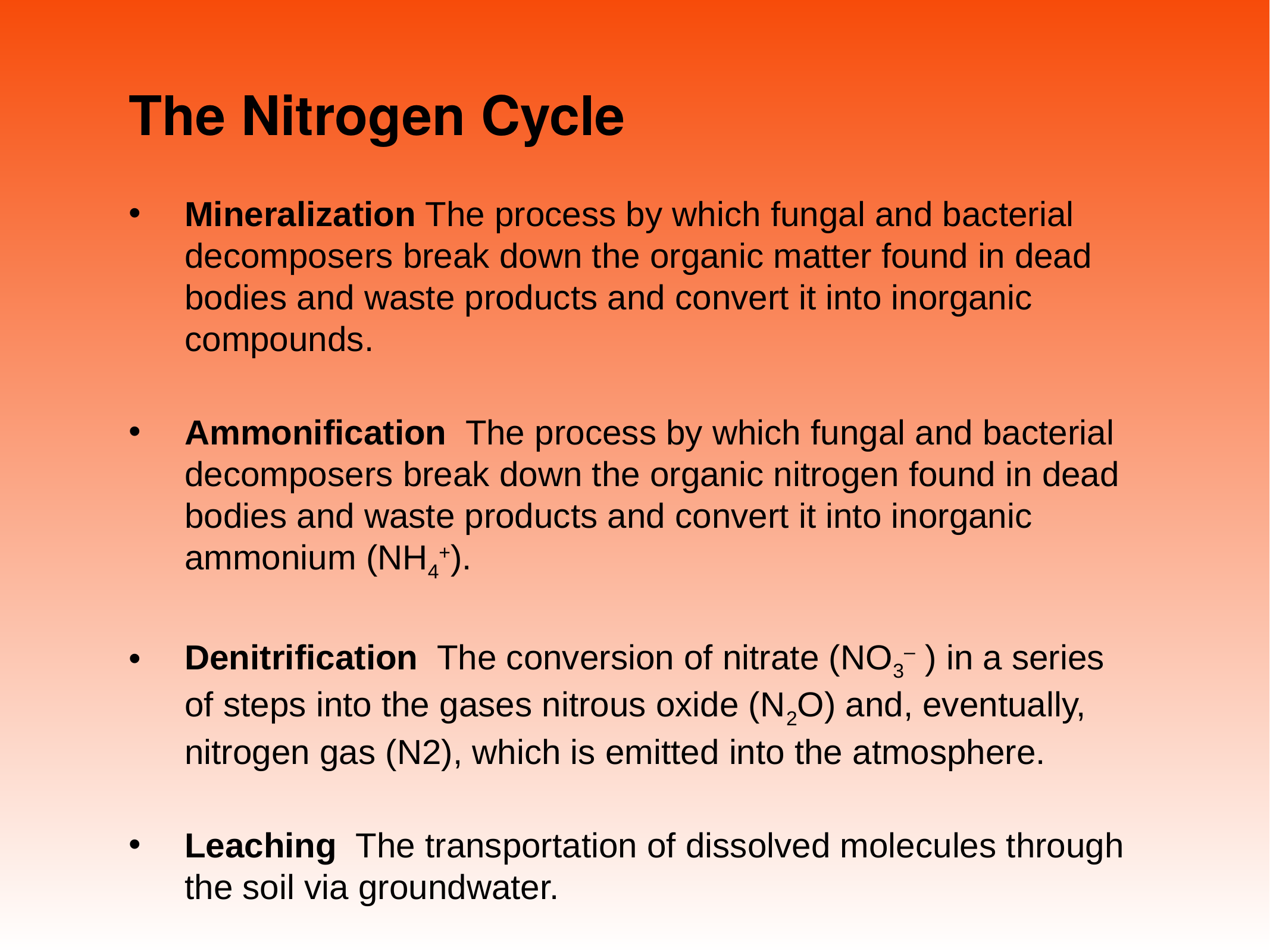

# The Nitrogen Cycle
Mineralization The process by which fungal and bacterial decomposers break down the organic matter found in dead bodies and waste products and convert it into inorganic compounds.
Ammonification  The process by which fungal and bacterial decomposers break down the organic nitrogen found in dead bodies and waste products and convert it into inorganic ammonium (NH4+).
Denitrification  The conversion of nitrate (NO3– ) in a series of steps into the gases nitrous oxide (N2O) and, eventually, nitrogen gas (N2), which is emitted into the atmosphere.
Leaching  The transportation of dissolved molecules through the soil via groundwater.